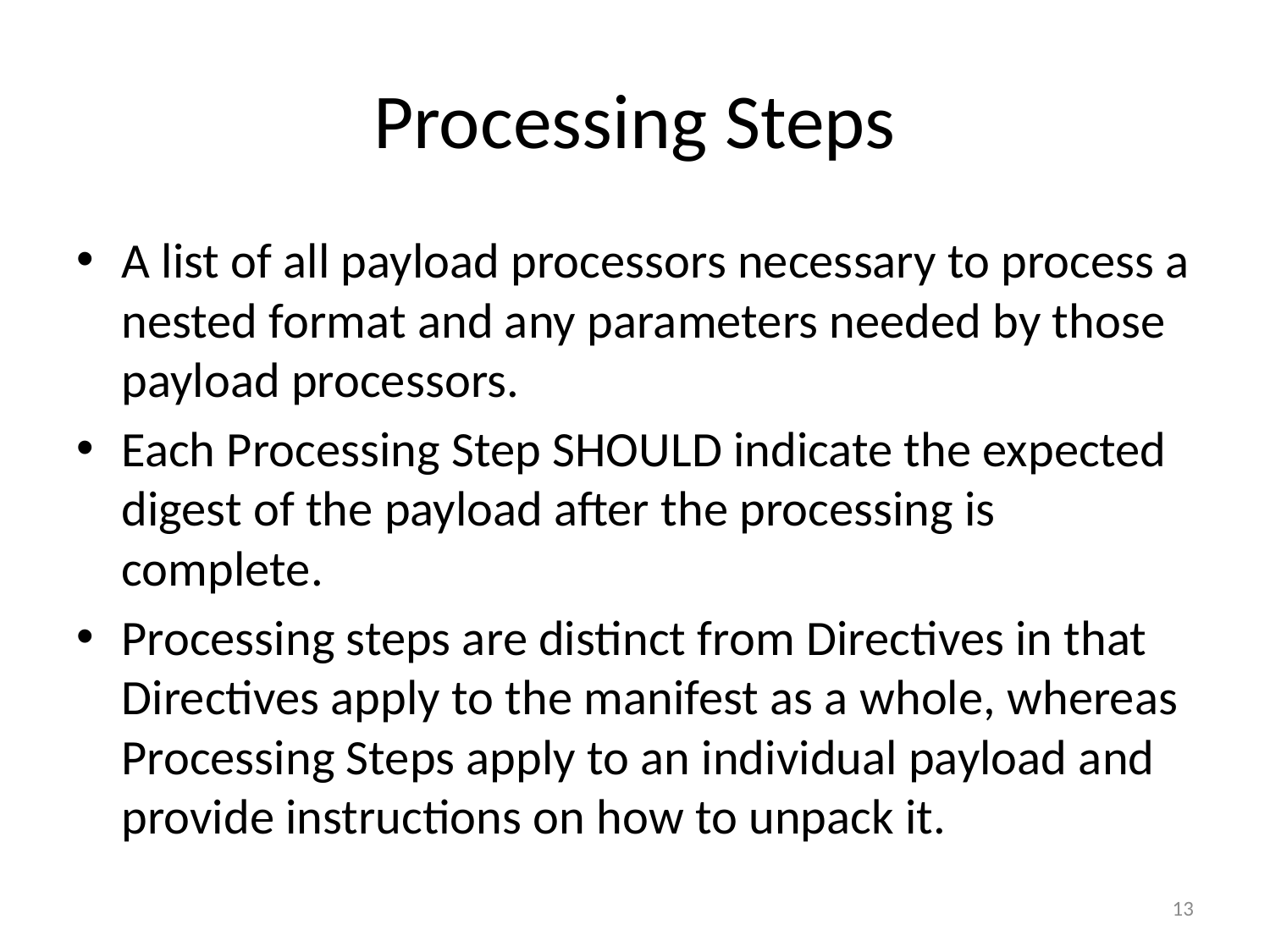

# Processing Steps
A list of all payload processors necessary to process a nested format and any parameters needed by those payload processors.
Each Processing Step SHOULD indicate the expected digest of the payload after the processing is complete.
Processing steps are distinct from Directives in that Directives apply to the manifest as a whole, whereas Processing Steps apply to an individual payload and provide instructions on how to unpack it.
13